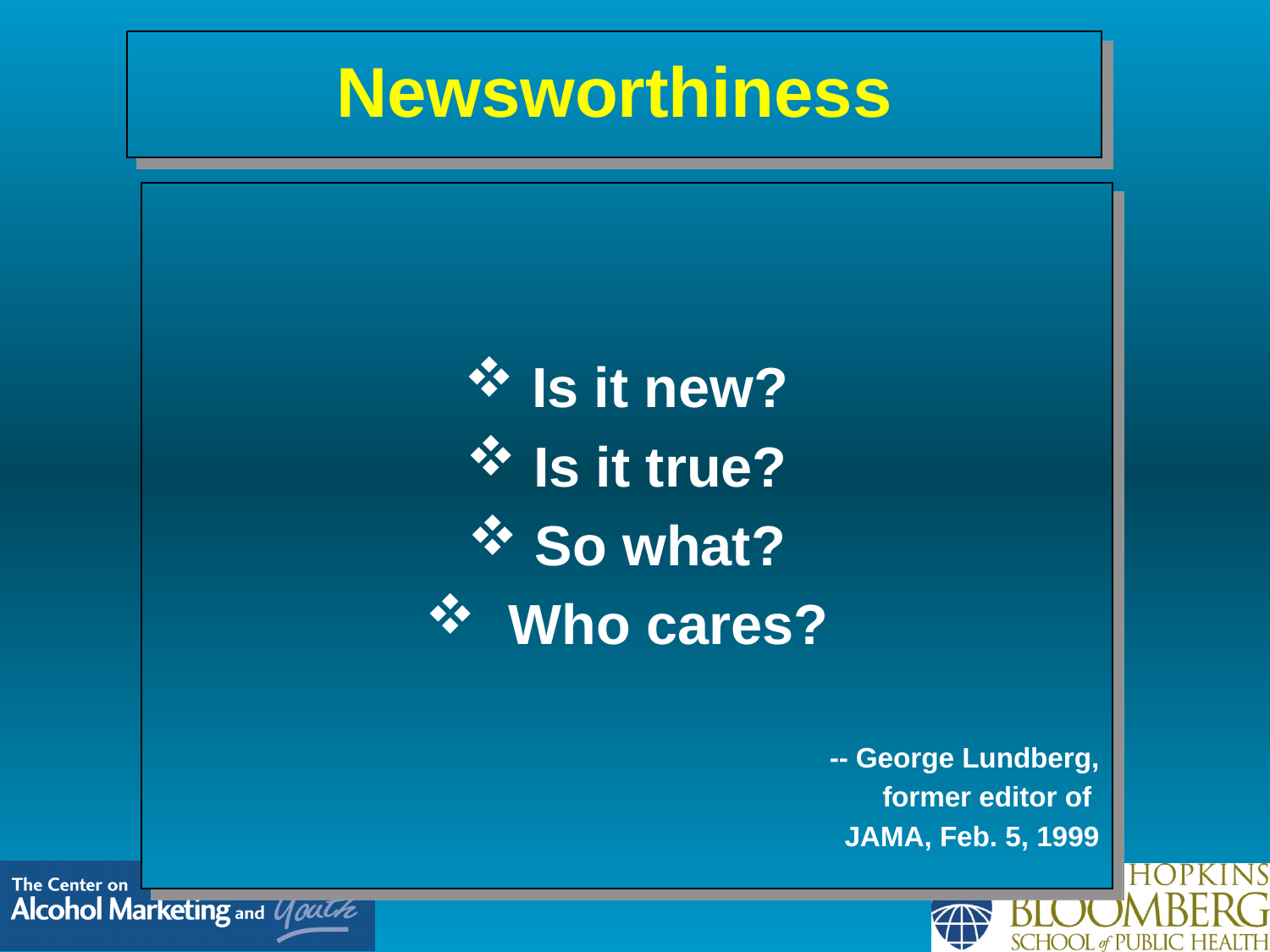

Newsworthiness
#

 Is it new?
 Is it true?
 So what?
  Who cares?

-- George Lundberg,
former editor of
JAMA, Feb. 5, 1999